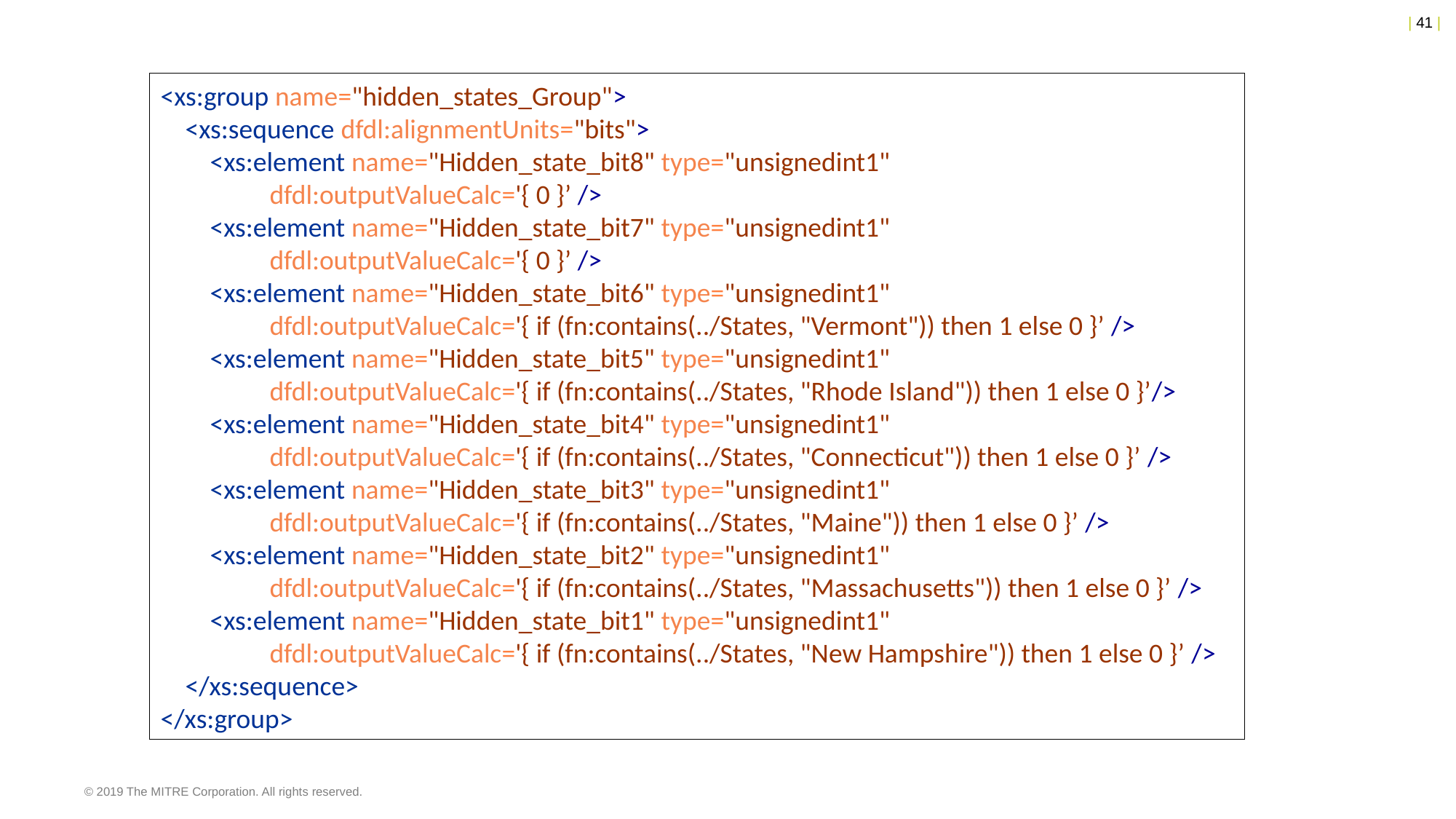

<xs:group name="hidden_states_Group">
    <xs:sequence dfdl:alignmentUnits="bits">
        <xs:element name="Hidden_state_bit8" type="unsignedint1"
	dfdl:outputValueCalc='{ 0 }’ />
        <xs:element name="Hidden_state_bit7" type="unsignedint1"
	dfdl:outputValueCalc='{ 0 }’ />
        <xs:element name="Hidden_state_bit6" type="unsignedint1"
	dfdl:outputValueCalc='{ if (fn:contains(../States, "Vermont")) then 1 else 0 }’ />
        <xs:element name="Hidden_state_bit5" type="unsignedint1"
	dfdl:outputValueCalc='{ if (fn:contains(../States, "Rhode Island")) then 1 else 0 }’/>
        <xs:element name="Hidden_state_bit4" type="unsignedint1"
	dfdl:outputValueCalc='{ if (fn:contains(../States, "Connecticut")) then 1 else 0 }’ />
        <xs:element name="Hidden_state_bit3" type="unsignedint1"
	dfdl:outputValueCalc='{ if (fn:contains(../States, "Maine")) then 1 else 0 }’ />
        <xs:element name="Hidden_state_bit2" type="unsignedint1"
	dfdl:outputValueCalc='{ if (fn:contains(../States, "Massachusetts")) then 1 else 0 }’ />
        <xs:element name="Hidden_state_bit1" type="unsignedint1"
	dfdl:outputValueCalc='{ if (fn:contains(../States, "New Hampshire")) then 1 else 0 }’ />
    </xs:sequence>
</xs:group>
© 2019 The MITRE Corporation. All rights reserved.